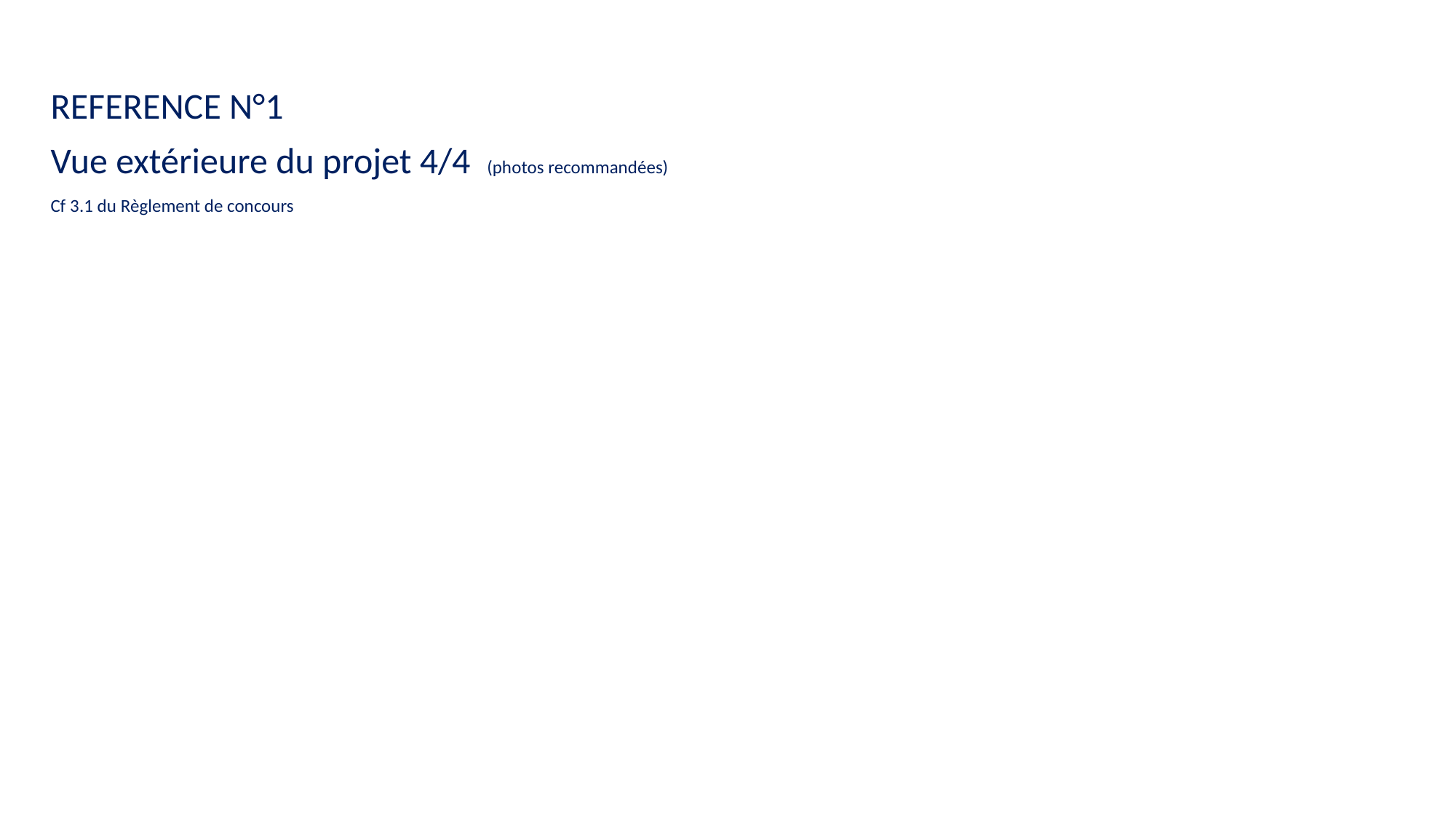

REFERENCE N°1
Vue extérieure du projet 4/4  (photos recommandées)
Cf 3.1 du Règlement de concours